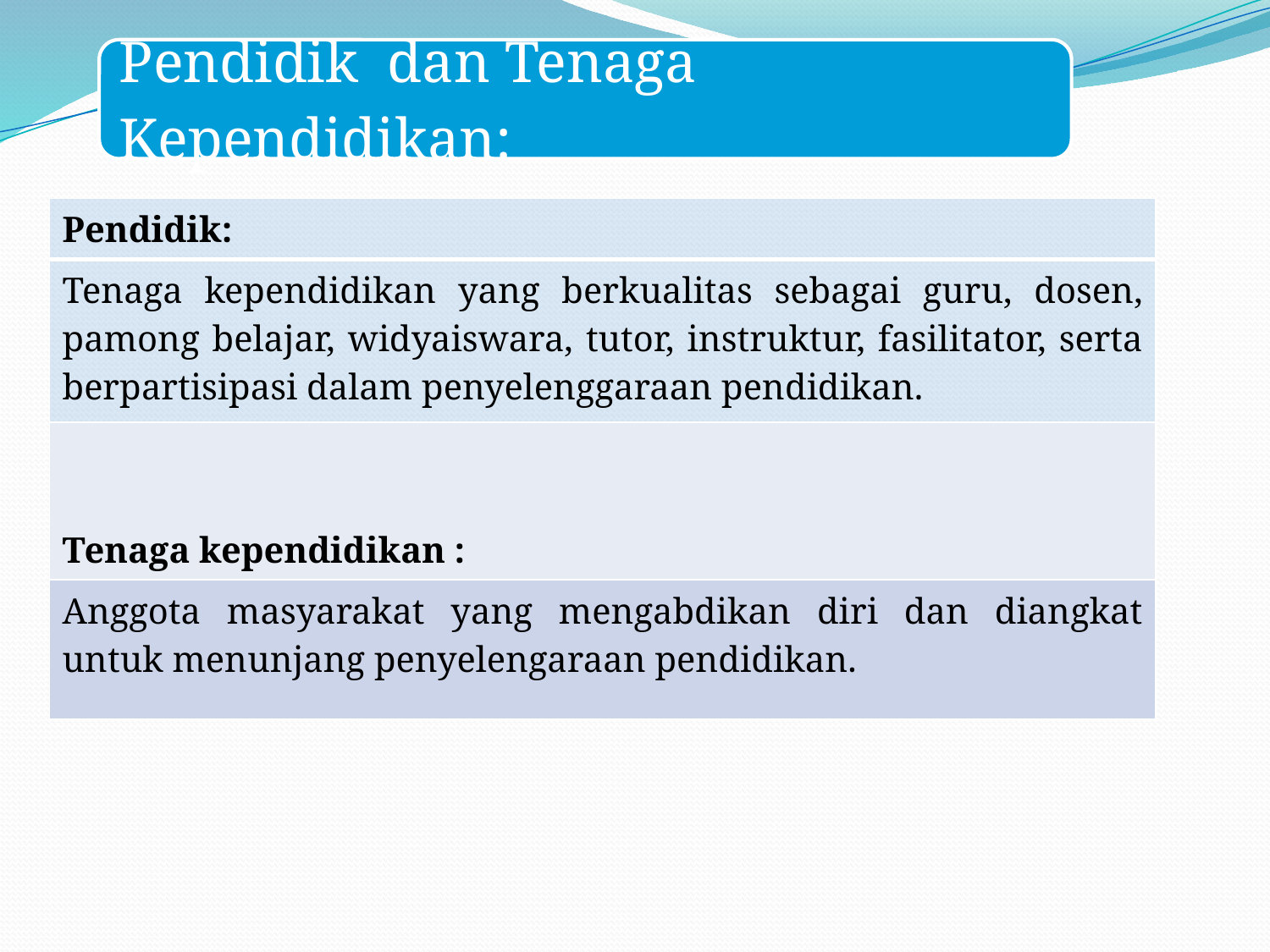

Pendidik  dan Tenaga Kependidikan:
| Pendidik: |
| --- |
| Tenaga kependidikan yang berkualitas sebagai guru, dosen, pamong belajar, widyaiswara, tutor, instruktur, fasilitator, serta berpartisipasi dalam penyelenggaraan pendidikan. |
| Tenaga kependidikan : |
| Anggota masyarakat yang mengabdikan diri dan diangkat untuk menunjang penyelengaraan pendidikan. |